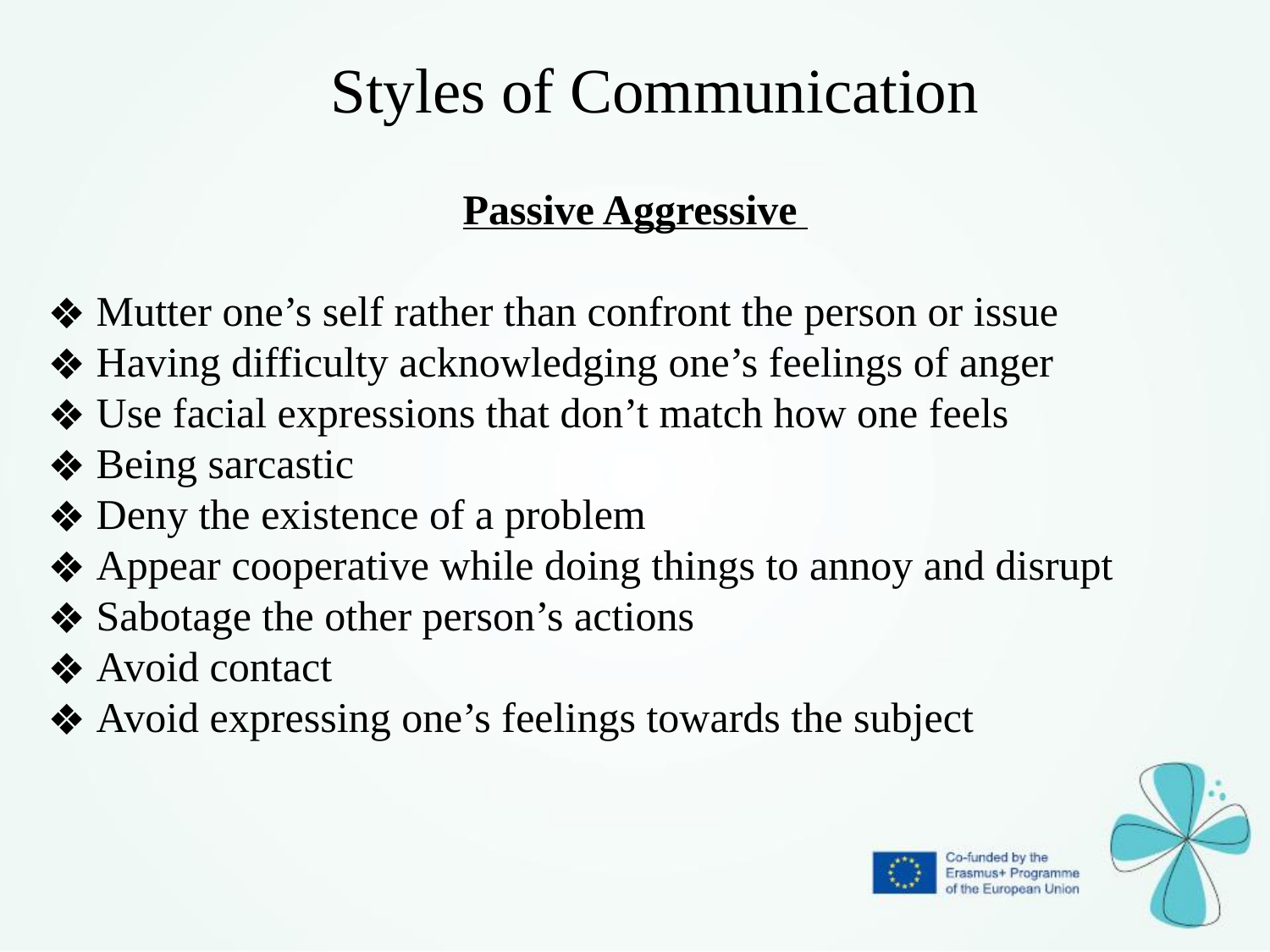

Styles of Communication

Passive Aggressive

 Mutter one’s self rather than confront the person or issue
 Having difficulty acknowledging one’s feelings of anger
 Use facial expressions that don’t match how one feels
 Being sarcastic
 Deny the existence of a problem
 Appear cooperative while doing things to annoy and disrupt
 Sabotage the other person’s actions
 Avoid contact
 Avoid expressing one’s feelings towards the subject